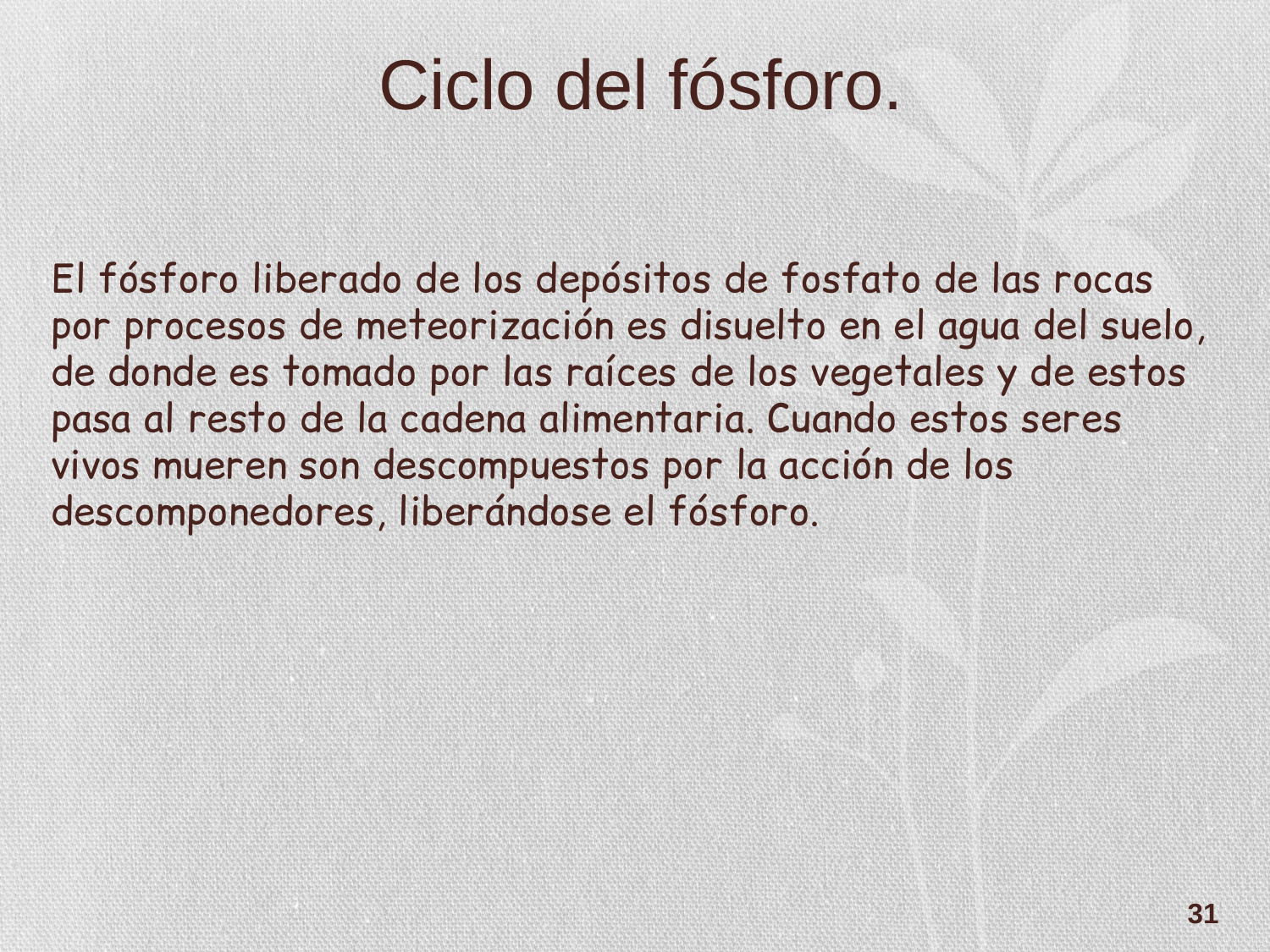

Ciclo del fósforo.

El fósforo liberado de los depósitos de fosfato de las rocas por procesos de meteorización es disuelto en el agua del suelo, de donde es tomado por las raíces de los vegetales y de estos pasa al resto de la cadena alimentaria. Cuando estos seres vivos mueren son descompuestos por la acción de los descomponedores, liberándose el fósforo.
31